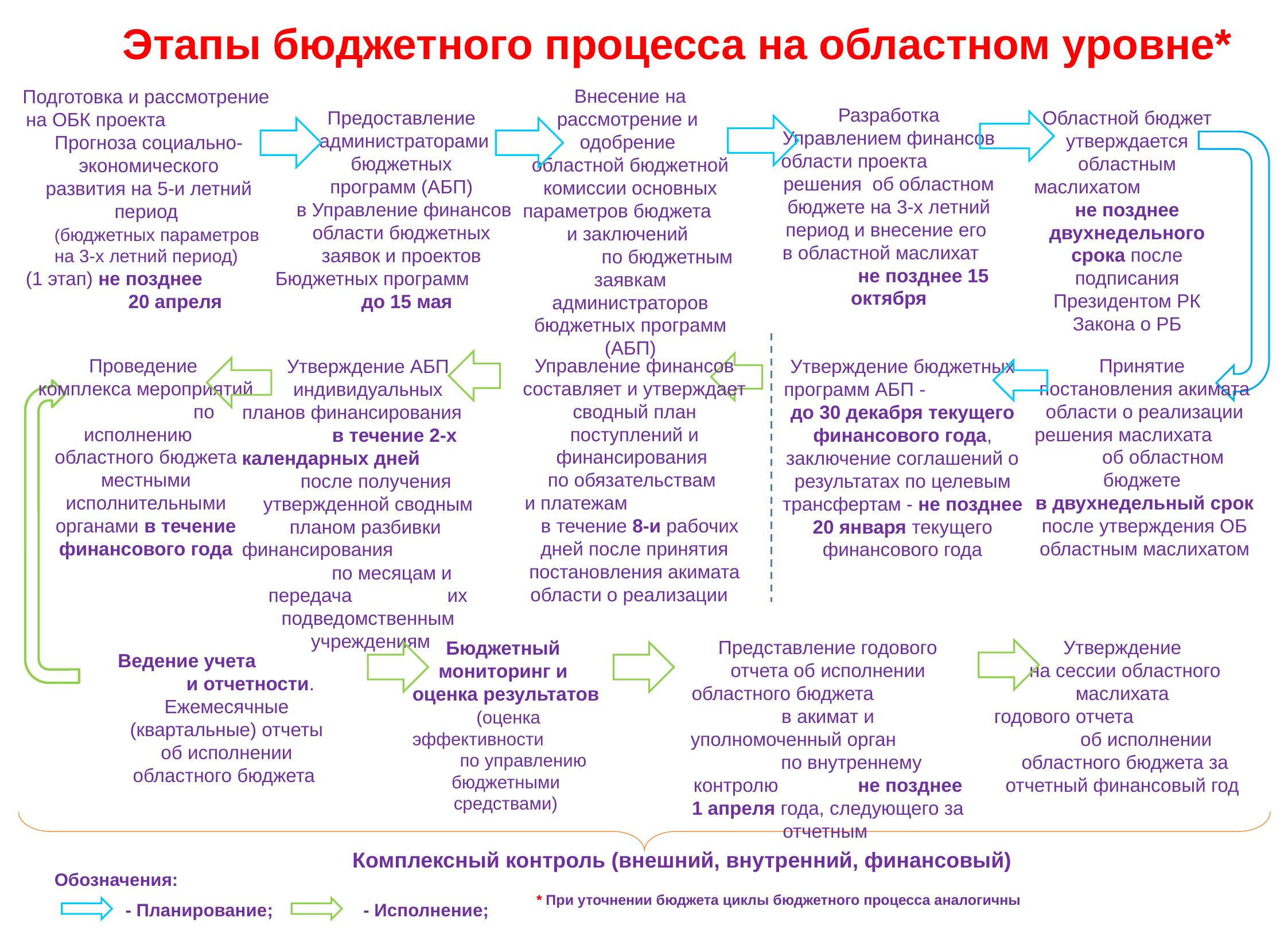

Этапы бюджетного процесса на областном уровне*
Внесение на рассмотрение и
одобрение
областной бюджетной комиссии основных параметров бюджета              и заключений                        по бюджетным заявкам администраторов бюджетных программ (АБП)

Подготовка и рассмотрение  на ОБК проекта                     Прогноза социально-
экономического
развития на 5-и летний период
    (бюджетных параметров
на 3-х летний период)
 (1 этап) не позднее                         20 апреля

Разработка Управлением финансов области проекта              решения  об областном бюджете на 3-х летний период и внесение его  в областной маслихат                 не позднее 15 октября

Областной бюджет утверждается областным маслихатом                не позднее двухнедельного срока после подписания Президентом РК Закона о РБ
Предоставление  администраторами бюджетных
программ (АБП)
в Управление финансов области бюджетных
заявок и проектов
Бюджетных программ              до 15 мая

Проведение
комплекса мероприятий                       по исполнению    областного бюджета местными исполнительными органами в течение финансового года
Управление финансов составляет и утверждает сводный план поступлений и финансирования
по обязательствам
и платежам                         в течение 8-и рабочих дней после принятия постановления акимата области о реализации
Принятие  постановления акимата области о реализации
решения маслихата                об областном бюджете
в двухнедельный срок после утверждения ОБ областным маслихатом
Утверждение АБП
индивидуальных
планов финансирования                 в течение 2-х календарных дней                  после получения утвержденной сводным планом разбивки  финансирования                             по месяцам и передача                  их подведомственным
 учреждениям
Утверждение бюджетных программ АБП -                   до 30 декабря текущего финансового года, заключение соглашений о результатах по целевым трансфертам - не позднее 20 января текущего финансового года

Представление годового отчета об исполнении областного бюджета                   в акимат и
уполномоченный орган                       по внутреннему контролю               не позднее 1 апреля года, следующего за отчетным
Утверждение
на сессии областного маслихата
годового отчета                                об исполнении областного бюджета за отчетный финансовый год
Бюджетный
мониторинг и
оценка результатов
 (оценка эффективности                    по управлению
бюджетными средствами)

Ведение учета                         и отчетности. Ежемесячные (квартальные) отчеты об исполнении областного бюджета
Комплексный контроль (внешний, внутренний, финансовый)
Обозначения:

* При уточнении бюджета циклы бюджетного процесса аналогичны
- Планирование;
- Исполнение;